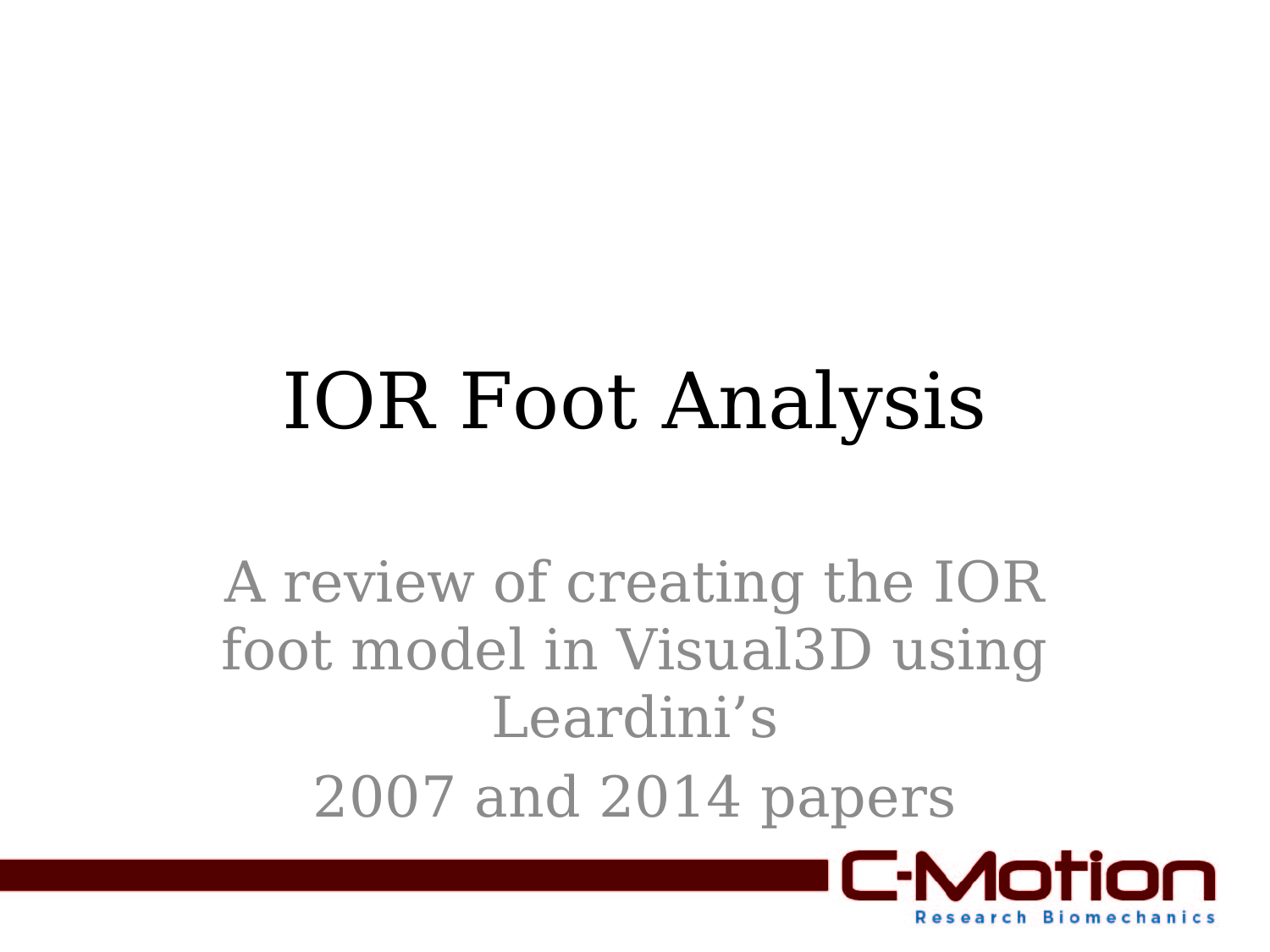

# IOR Foot Analysis
A review of creating the IOR foot model in Visual3D using Leardini’s
2007 and 2014 papers